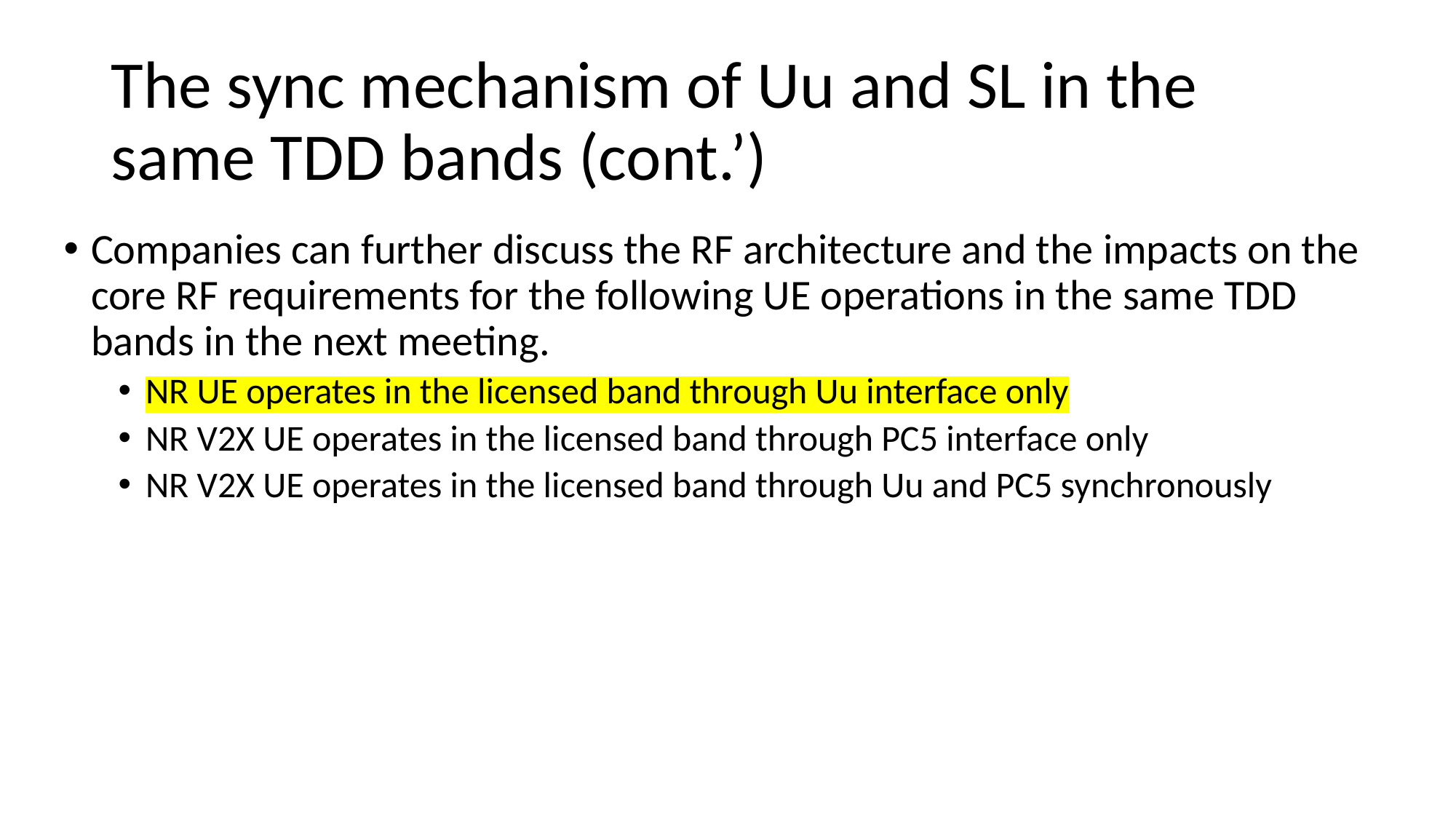

# The sync mechanism of Uu and SL in the same TDD bands (cont.’)
Companies can further discuss the RF architecture and the impacts on the core RF requirements for the following UE operations in the same TDD bands in the next meeting.
NR UE operates in the licensed band through Uu interface only
NR V2X UE operates in the licensed band through PC5 interface only
NR V2X UE operates in the licensed band through Uu and PC5 synchronously